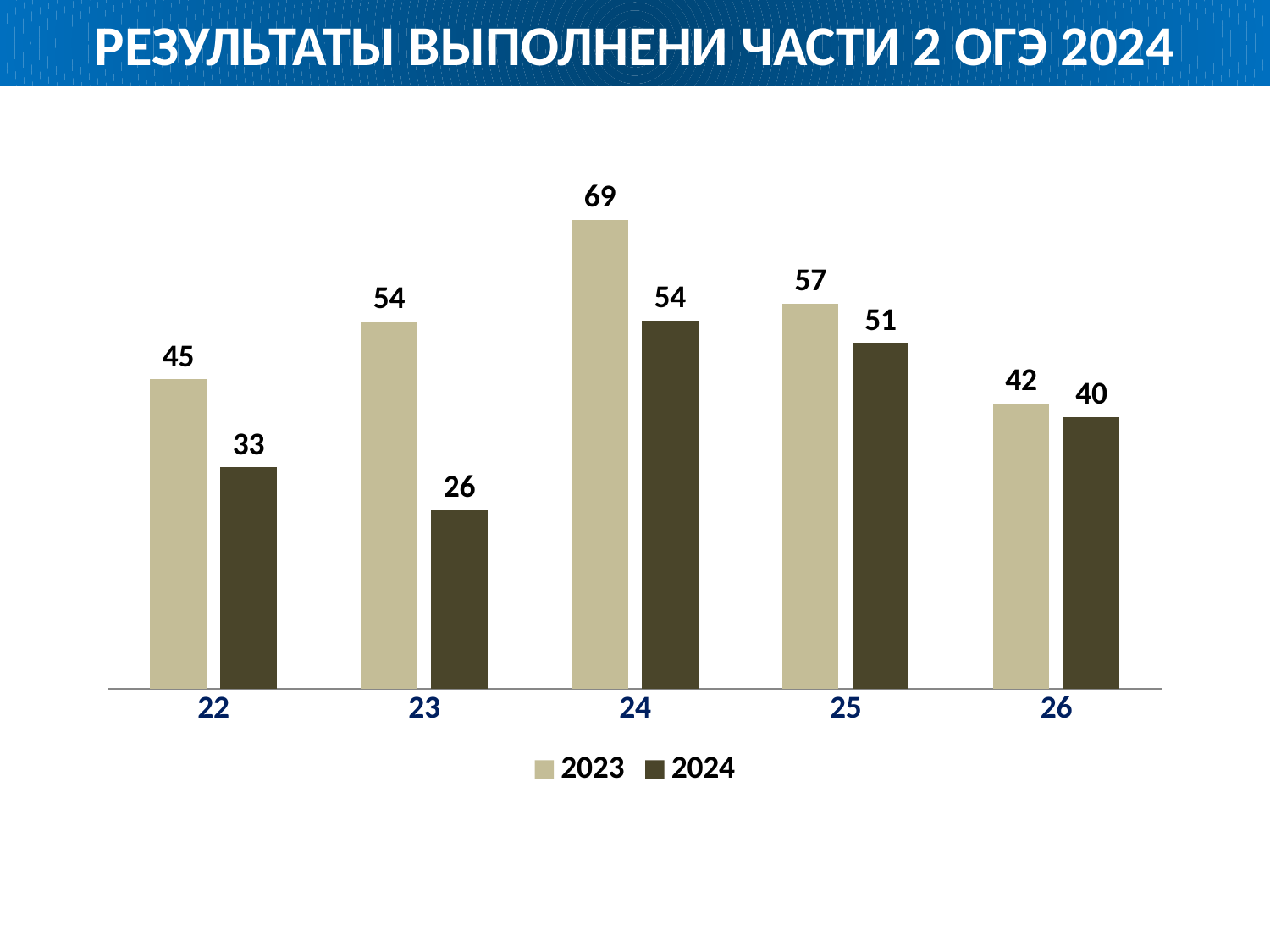

РЕЗУЛЬТАТЫ ВЫПОЛНЕНИ ЧАСТИ 2 ОГЭ 2024

### Chart

| Category | 2023 | 2024 |
|---|---|---|
| 22 | 45.48 | 32.57 |
| 23 | 54.0 | 26.26 |
| 24 | 68.91 | 54.15 |
| 25 | 56.63 | 50.84 |
| 26 | 41.92 | 39.94 |